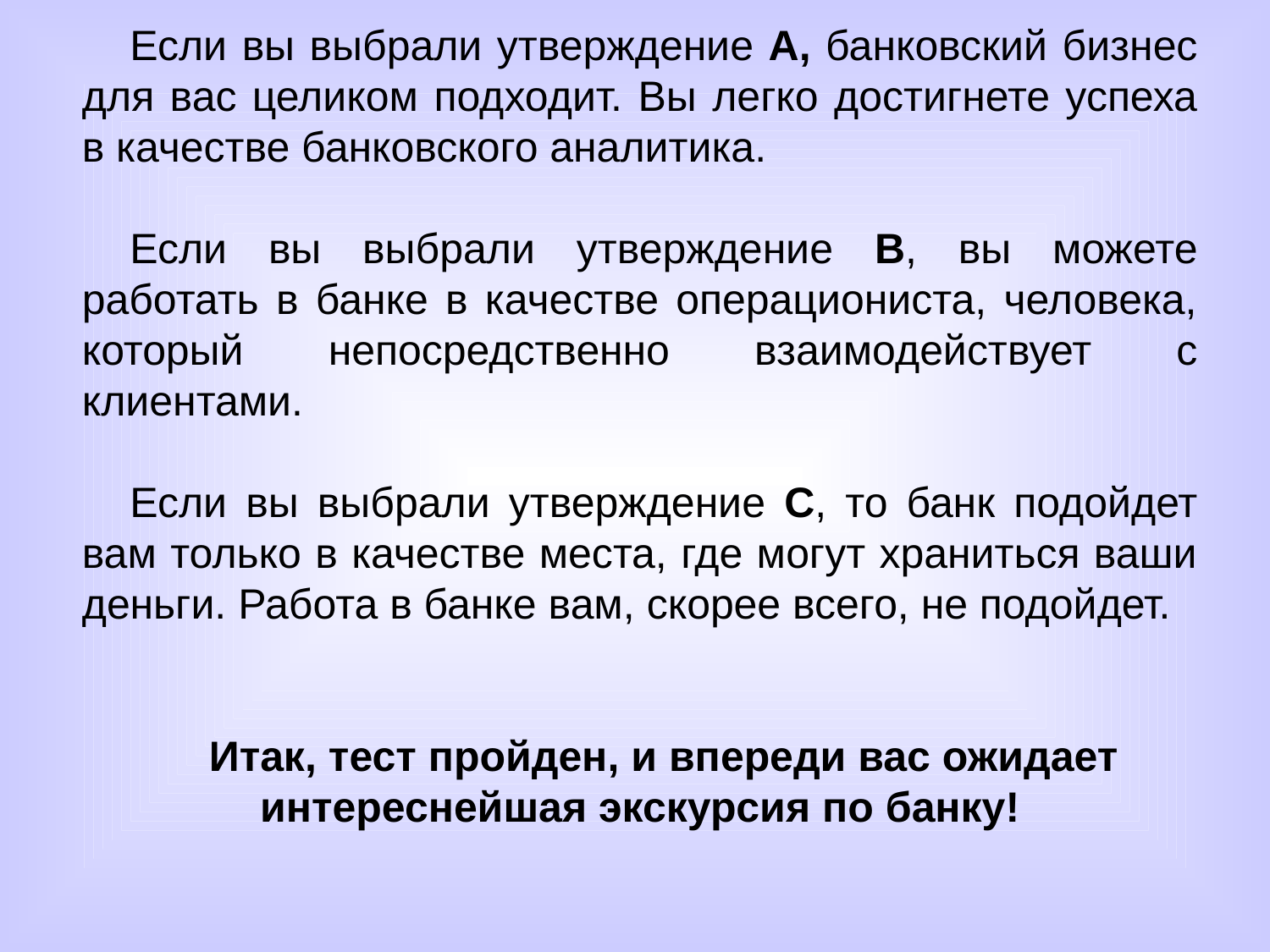

Если вы выбрали утверждение А, банковский бизнес для вас целиком подходит. Вы легко достигнете успеха в качестве банковского аналитика.

Если вы выбрали утверждение В, вы можете работать в банке в качестве операциониста, человека, который непосредственно взаимодействует с клиентами.

Если вы выбрали утверждение С, то банк подойдет вам только в качестве места, где могут храниться ваши деньги. Работа в банке вам, скорее всего, не подойдет.

Итак, тест пройден, и впереди вас ожидает интереснейшая экскурсия по банку!